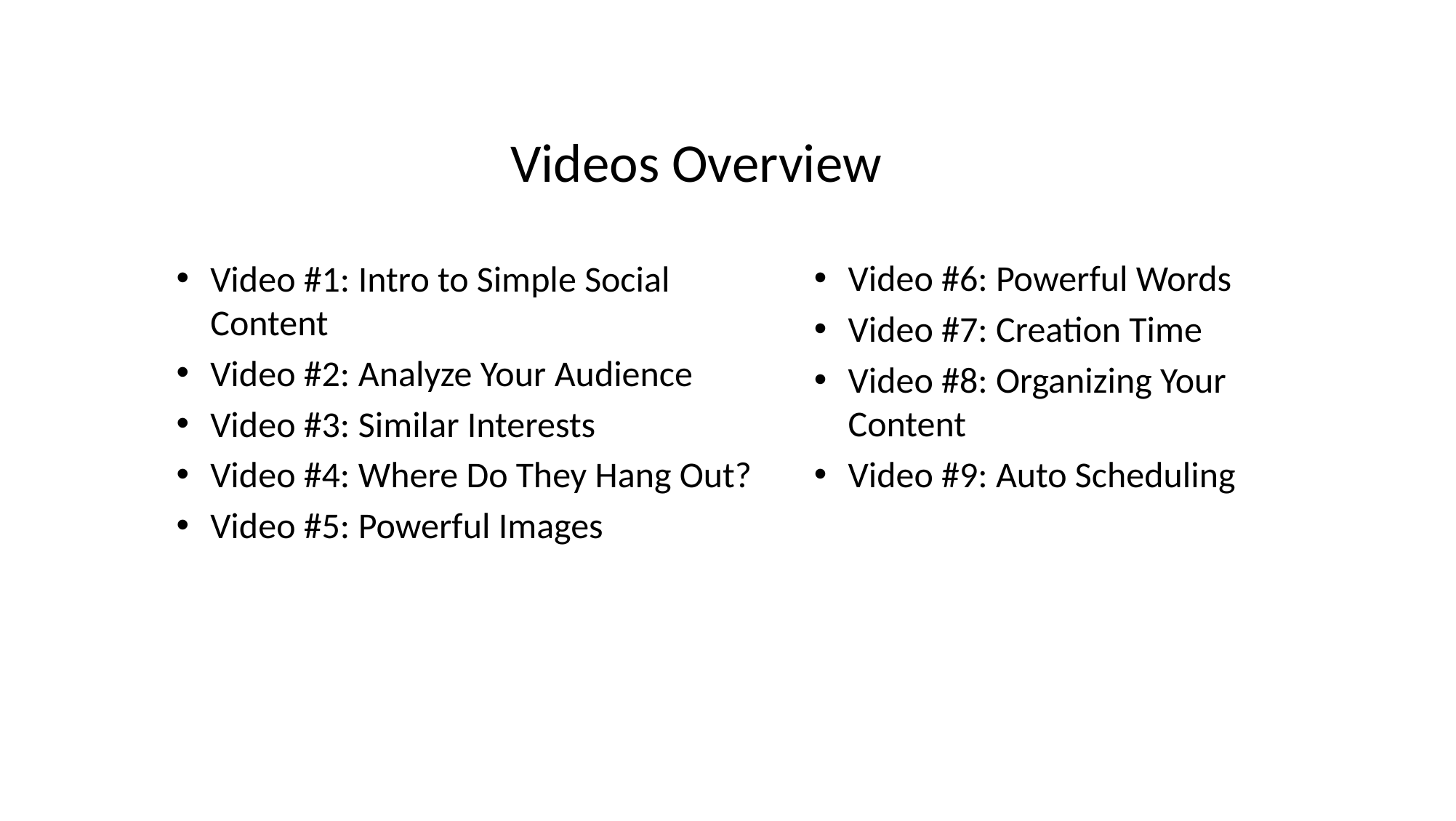

Videos Overview
Video #6: Powerful Words
Video #7: Creation Time
Video #8: Organizing Your Content
Video #9: Auto Scheduling
Video #1: Intro to Simple Social Content
Video #2: Analyze Your Audience
Video #3: Similar Interests
Video #4: Where Do They Hang Out?
Video #5: Powerful Images